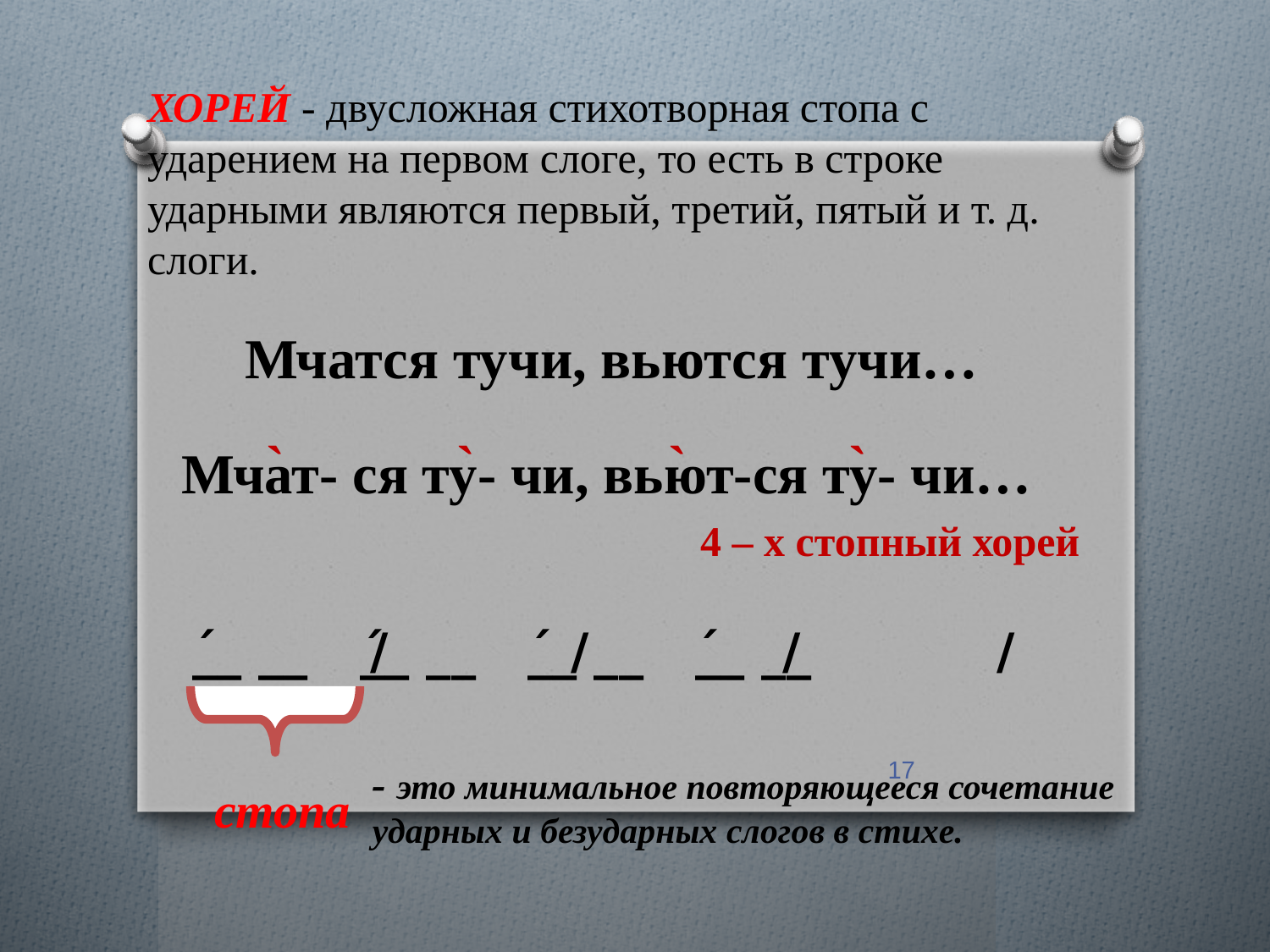

ХОРЕЙ - двусложная стихотворная стопа с ударением на первом слоге, то есть в строке ударными являются первый, третий, пятый и т. д. слоги.
 Мчатся тучи, вьются тучи…
`
`
`
`
Мчат- ся ту- чи, вьют-ся ту- чи…
4 – х стопный хорей
_́_ __   _́_ __   _́_ __   _́_ __
/
/
/
/

17
- это минимальное повторяющееся сочетание ударных и безударных слогов в стихе.
стопа